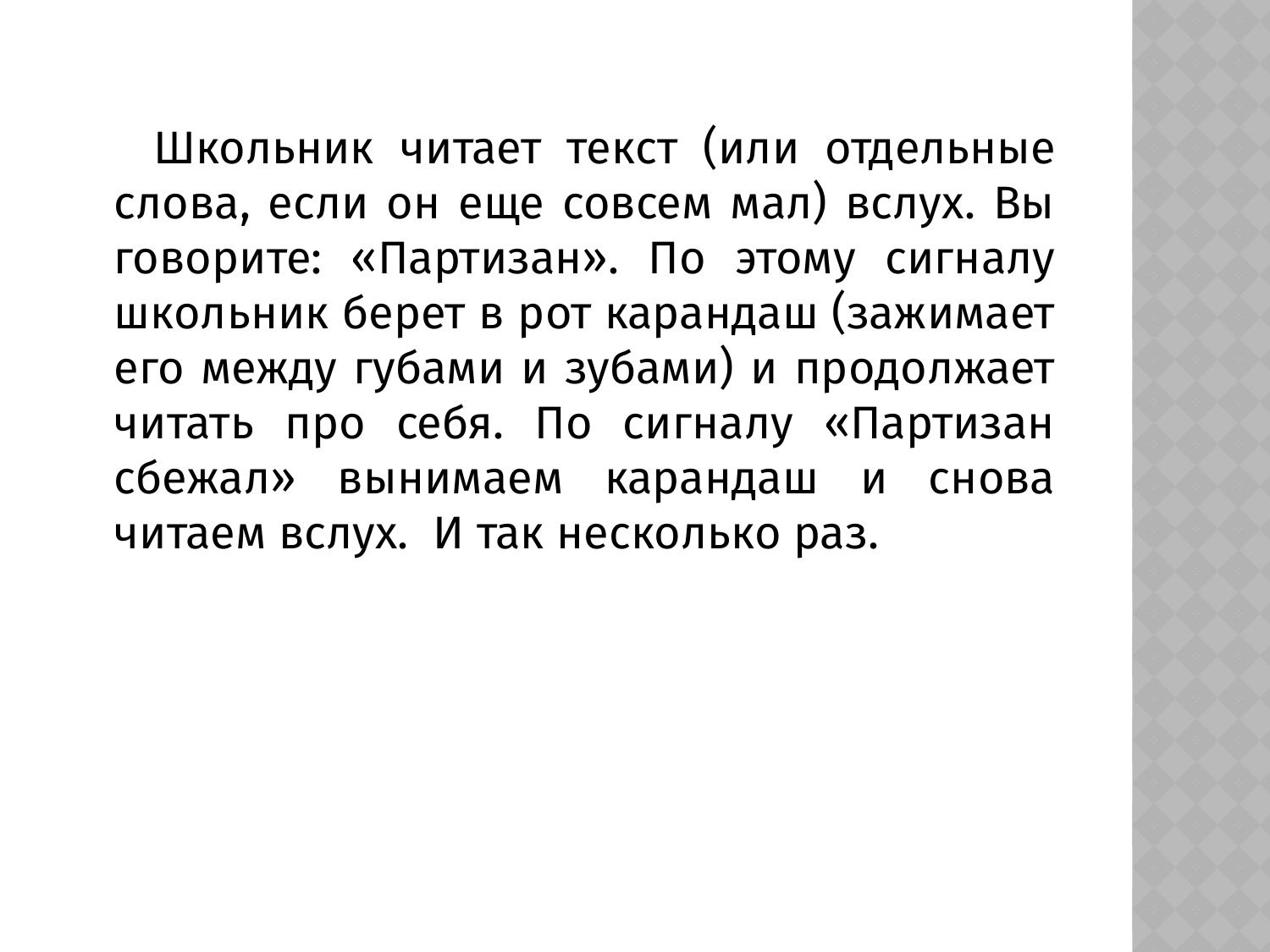

#

   Школьник читает текст (или отдельные слова, если он еще совсем мал) вслух. Вы говорите: «Партизан». По этому сигналу школьник берет в рот карандаш (зажимает его между губами и зубами) и продолжает читать про себя. По сигналу «Партизан сбежал» вынимаем карандаш и снова читаем вслух.  И так несколько раз.